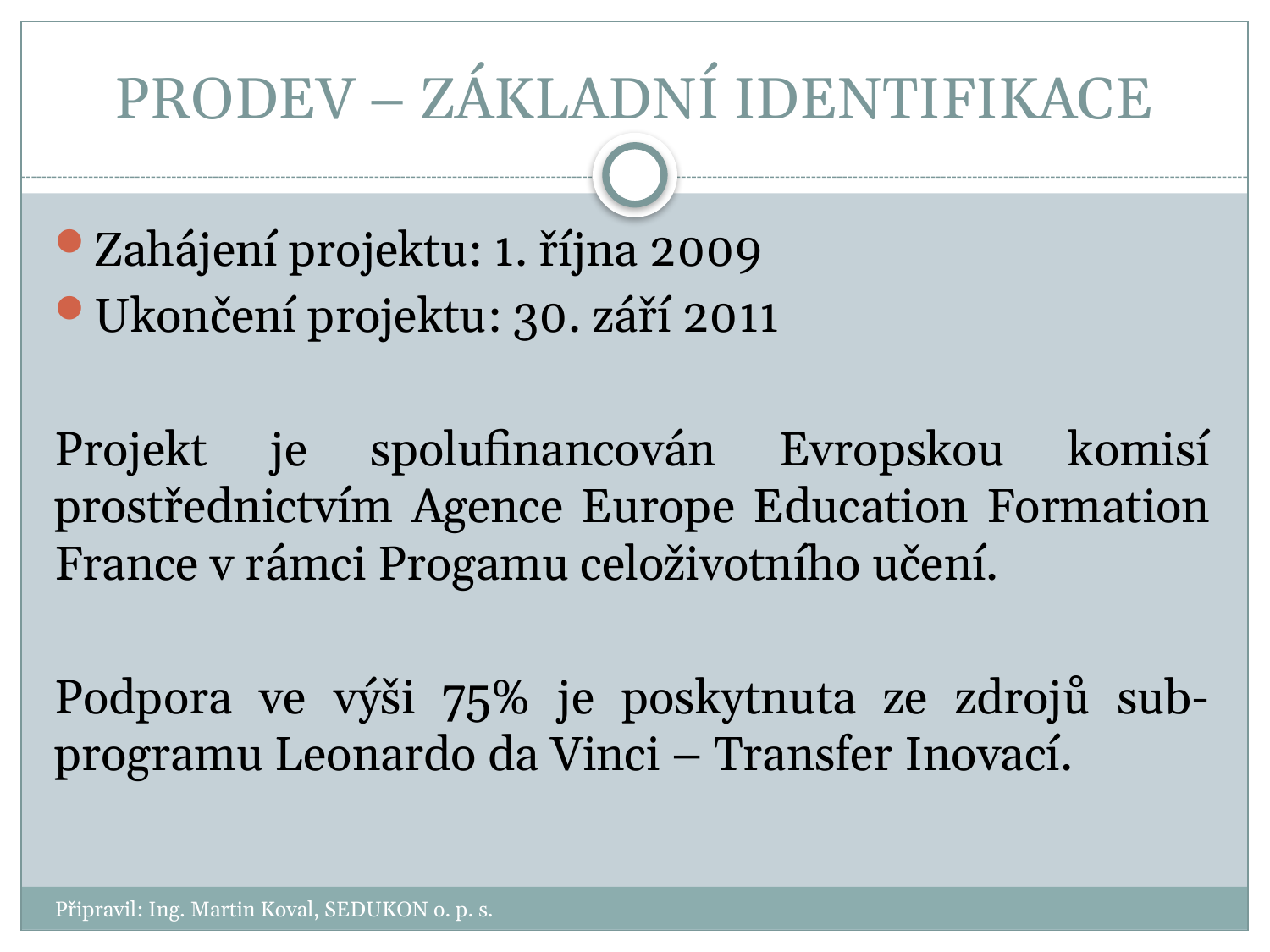

# PRODEV – ZÁKLADNÍ IDENTIFIKACE
Zahájení projektu: 1. října 2009
Ukončení projektu: 30. září 2011

Projekt je spolufinancován Evropskou komisí prostřednictvím Agence Europe Education Formation France v rámci Progamu celoživotního učení.

Podpora ve výši 75% je poskytnuta ze zdrojů sub-programu Leonardo da Vinci – Transfer Inovací.
Připravil: Ing. Martin Koval, SEDUKON o. p. s.